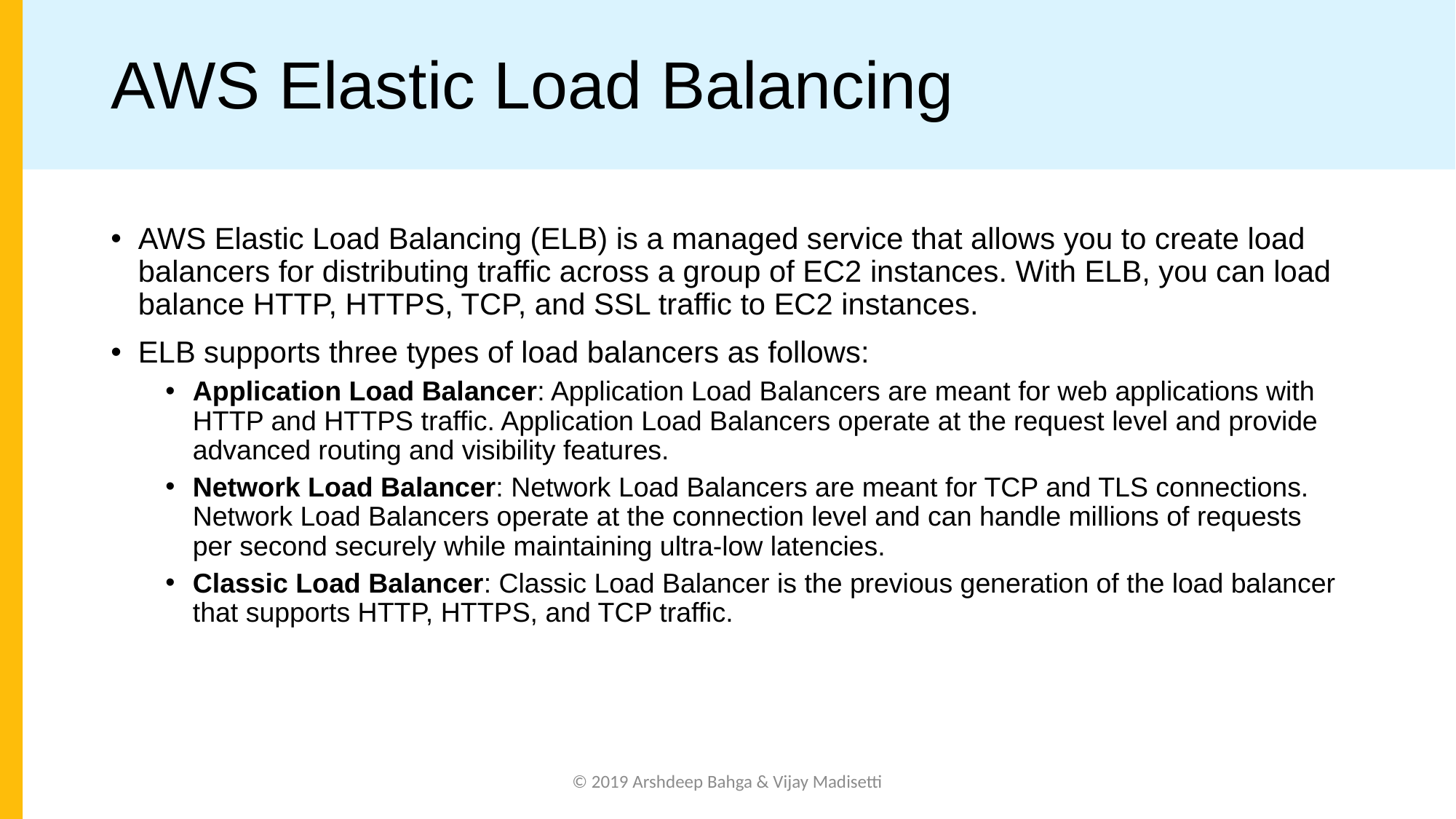

# AWS Elastic Load Balancing
AWS Elastic Load Balancing (ELB) is a managed service that allows you to create load balancers for distributing traffic across a group of EC2 instances. With ELB, you can load balance HTTP, HTTPS, TCP, and SSL traffic to EC2 instances.
ELB supports three types of load balancers as follows:
Application Load Balancer: Application Load Balancers are meant for web applications with HTTP and HTTPS traffic. Application Load Balancers operate at the request level and provide advanced routing and visibility features.
Network Load Balancer: Network Load Balancers are meant for TCP and TLS connections. Network Load Balancers operate at the connection level and can handle millions of requests per second securely while maintaining ultra-low latencies.
Classic Load Balancer: Classic Load Balancer is the previous generation of the load balancer that supports HTTP, HTTPS, and TCP traffic.
© 2019 Arshdeep Bahga & Vijay Madisetti